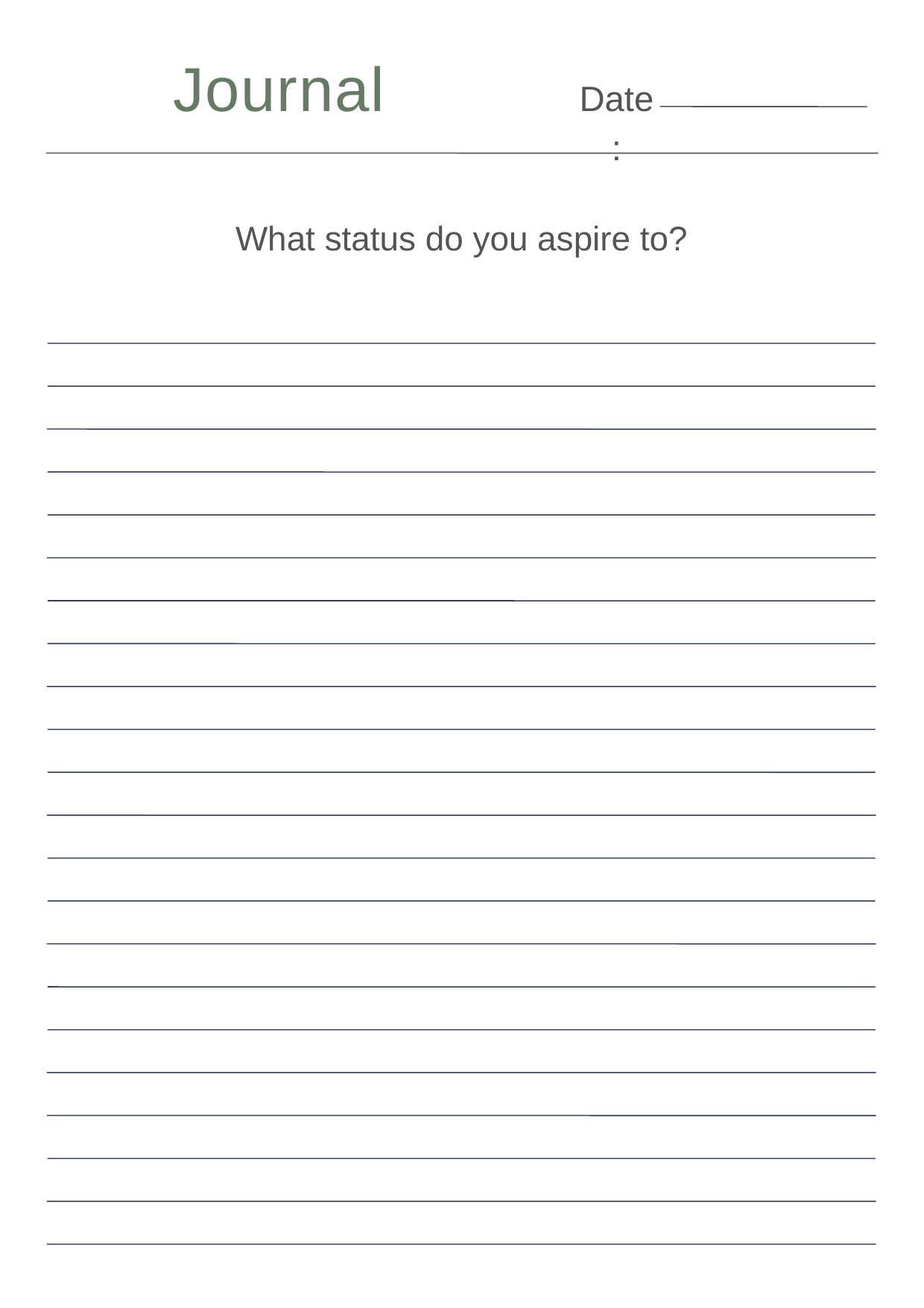

Journal
Date:

What status do you aspire to?